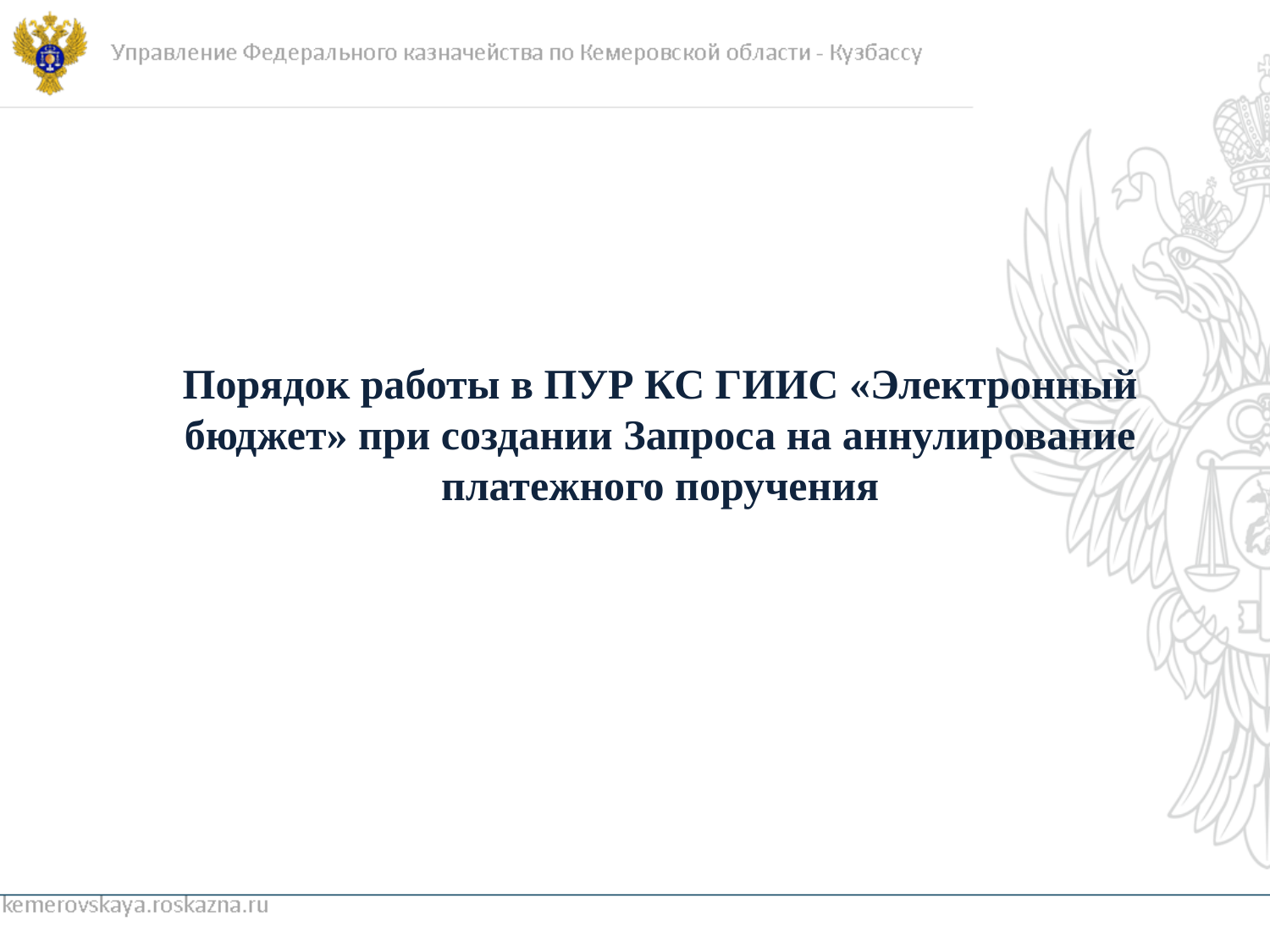

Порядок работы в ПУР КС ГИИС «Электронный бюджет» при создании Запроса на аннулирование платежного поручения

kemerovskaya.roskazna.ru
Управление Федерального казначейства по Кемеровской области - Кузбассу